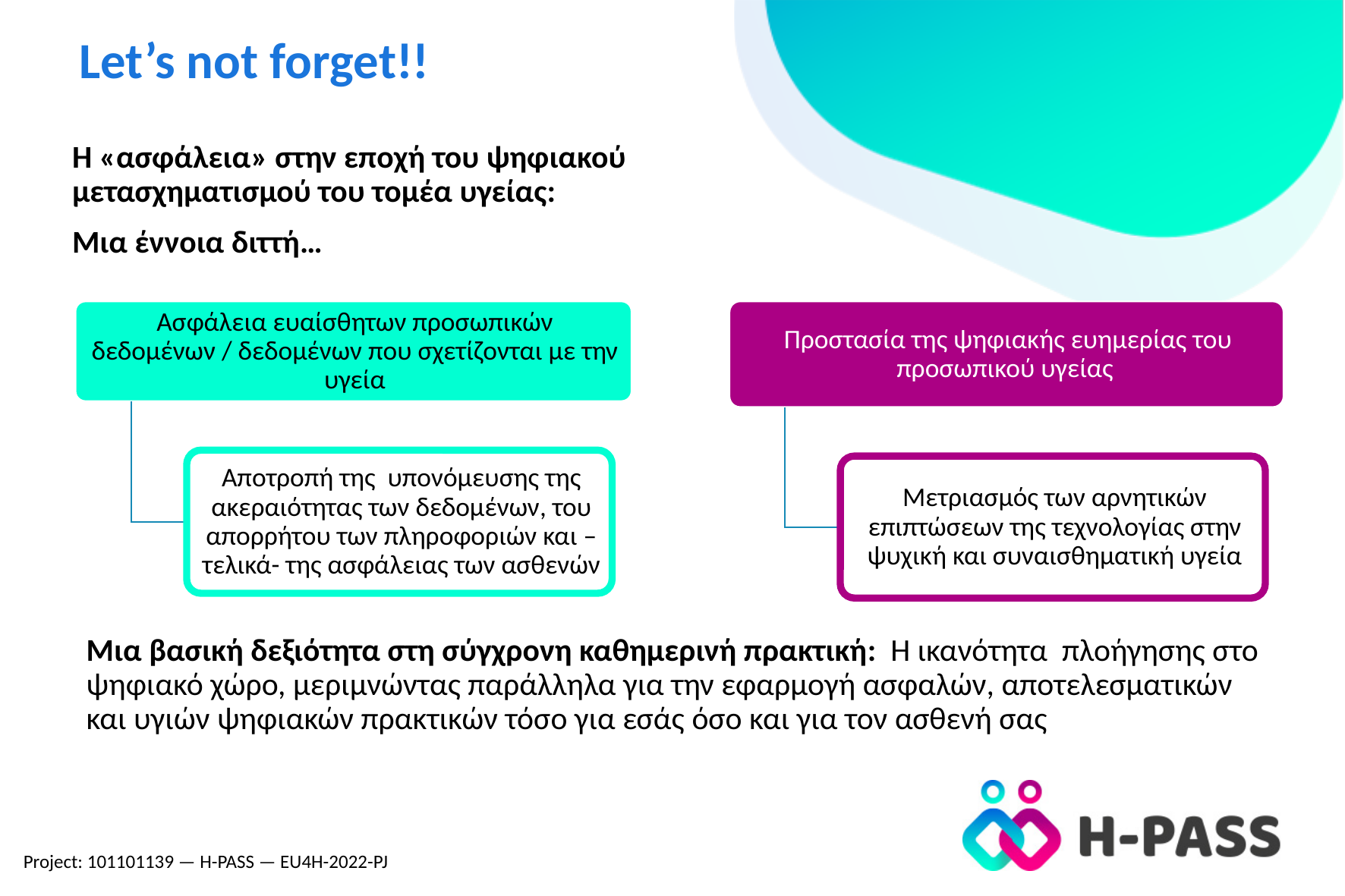

# Let’s not forget!!
Η «ασφάλεια» στην εποχή του ψηφιακού μετασχηματισμού του τομέα υγείας:
Μια έννοια διττή…
Ασφάλεια ευαίσθητων προσωπικών δεδομένων / δεδομένων που σχετίζονται με την υγεία
Αποτροπή της  υπονόμευσης της ακεραιότητας των δεδομένων, του απορρήτου των πληροφοριών και –τελικά- της ασφάλειας των ασθενών
Προστασία της ψηφιακής ευημερίας του προσωπικού υγείας
Μετριασμός των αρνητικών επιπτώσεων της τεχνολογίας στην ψυχική και συναισθηματική υγεία
Μια βασική δεξιότητα στη σύγχρονη καθημερινή πρακτική:  Η ικανότητα  πλοήγησης στο ψηφιακό χώρο, μεριμνώντας παράλληλα για την εφαρμογή ασφαλών, αποτελεσματικών και υγιών ψηφιακών πρακτικών τόσο για εσάς όσο και για τον ασθενή σας
Project: 101101139 — H-PASS — EU4H-2022-PJ